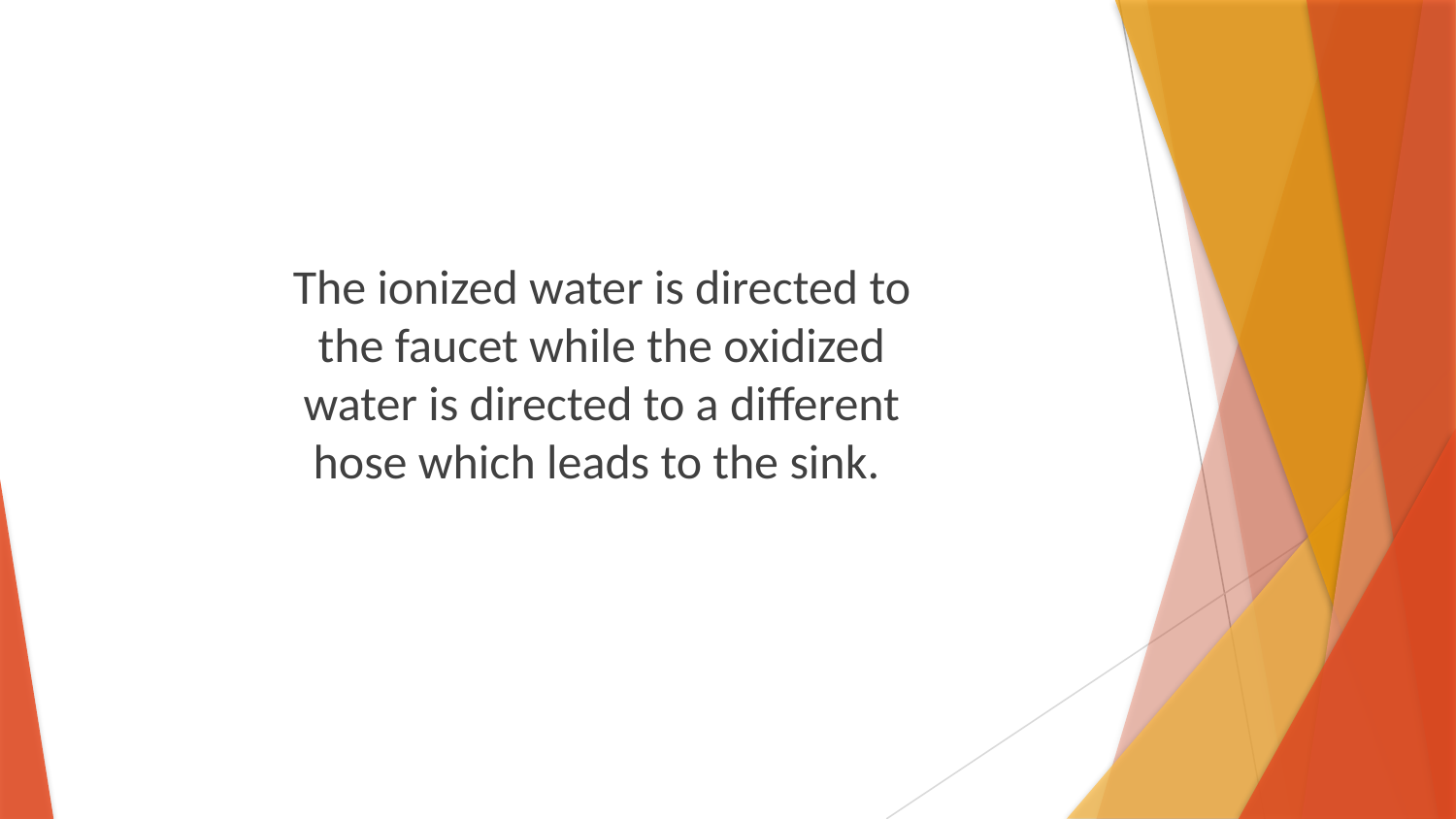

The ionized water is directed to the faucet while the oxidized water is directed to a different hose which leads to the sink.